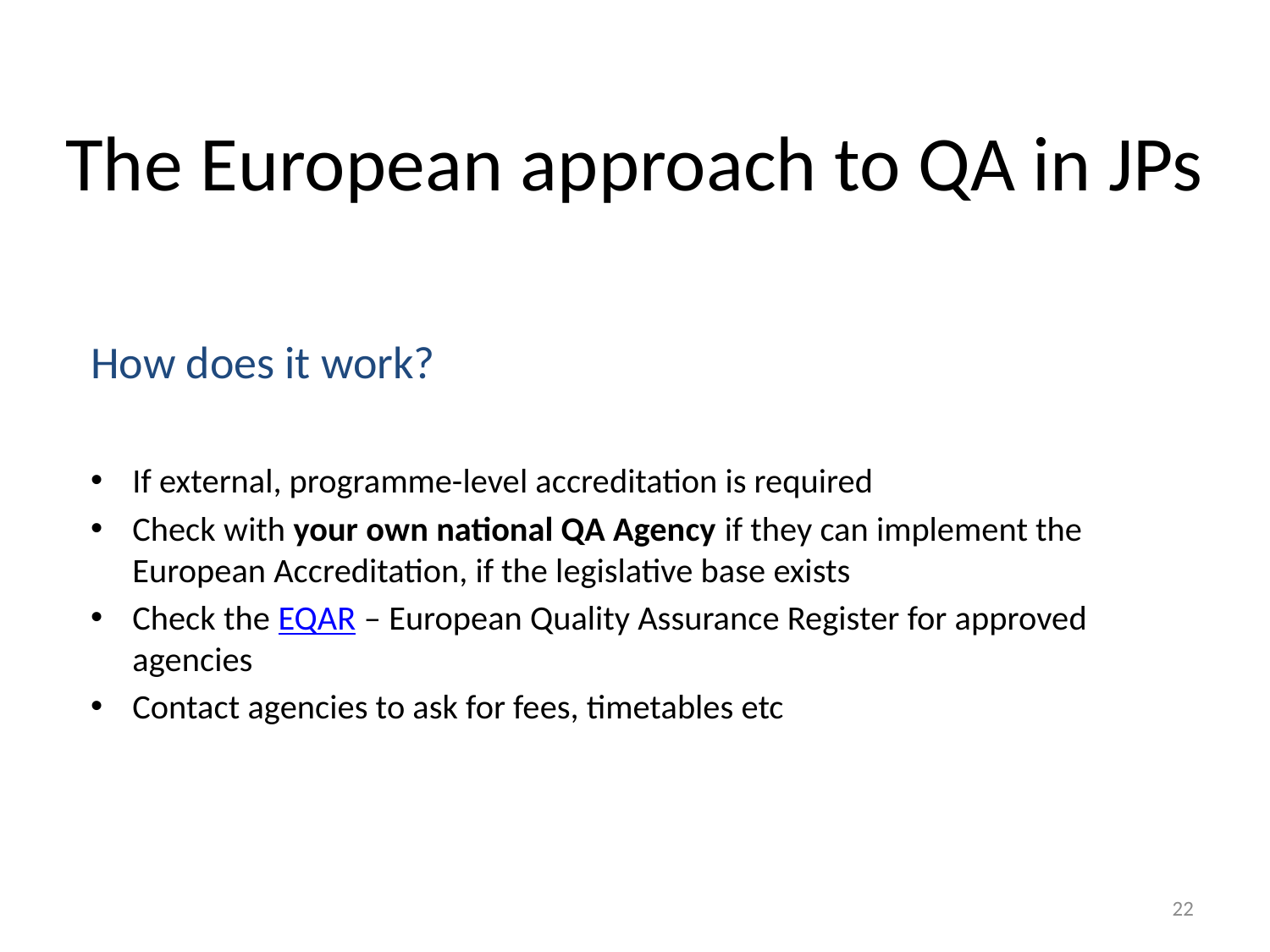

# The European approach to QA in JPs
How does it work?

If external, programme-level accreditation is required
Check with your own national QA Agency if they can implement the European Accreditation, if the legislative base exists
Check the EQAR – European Quality Assurance Register for approved agencies
Contact agencies to ask for fees, timetables etc

22